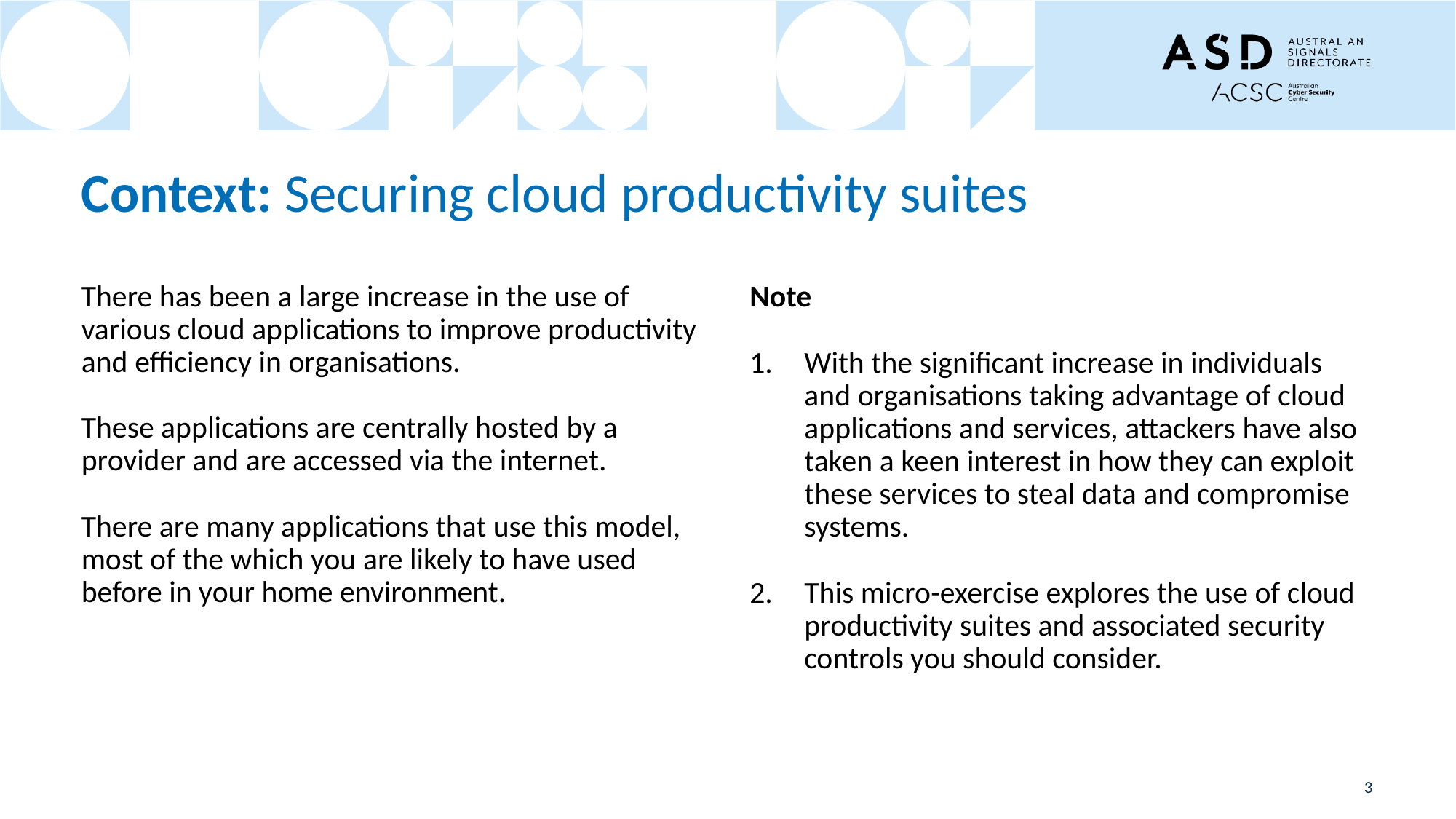

# Context: Securing cloud productivity suites
There has been a large increase in the use of various cloud applications to improve productivity and efficiency in organisations.
These applications are centrally hosted by a provider and are accessed via the internet.
There are many applications that use this model, most of the which you are likely to have used before in your home environment.
Note
With the significant increase in individuals and organisations taking advantage of cloud applications and services, attackers have also taken a keen interest in how they can exploit these services to steal data and compromise systems.
This micro-exercise explores the use of cloud productivity suites and associated security controls you should consider.
3